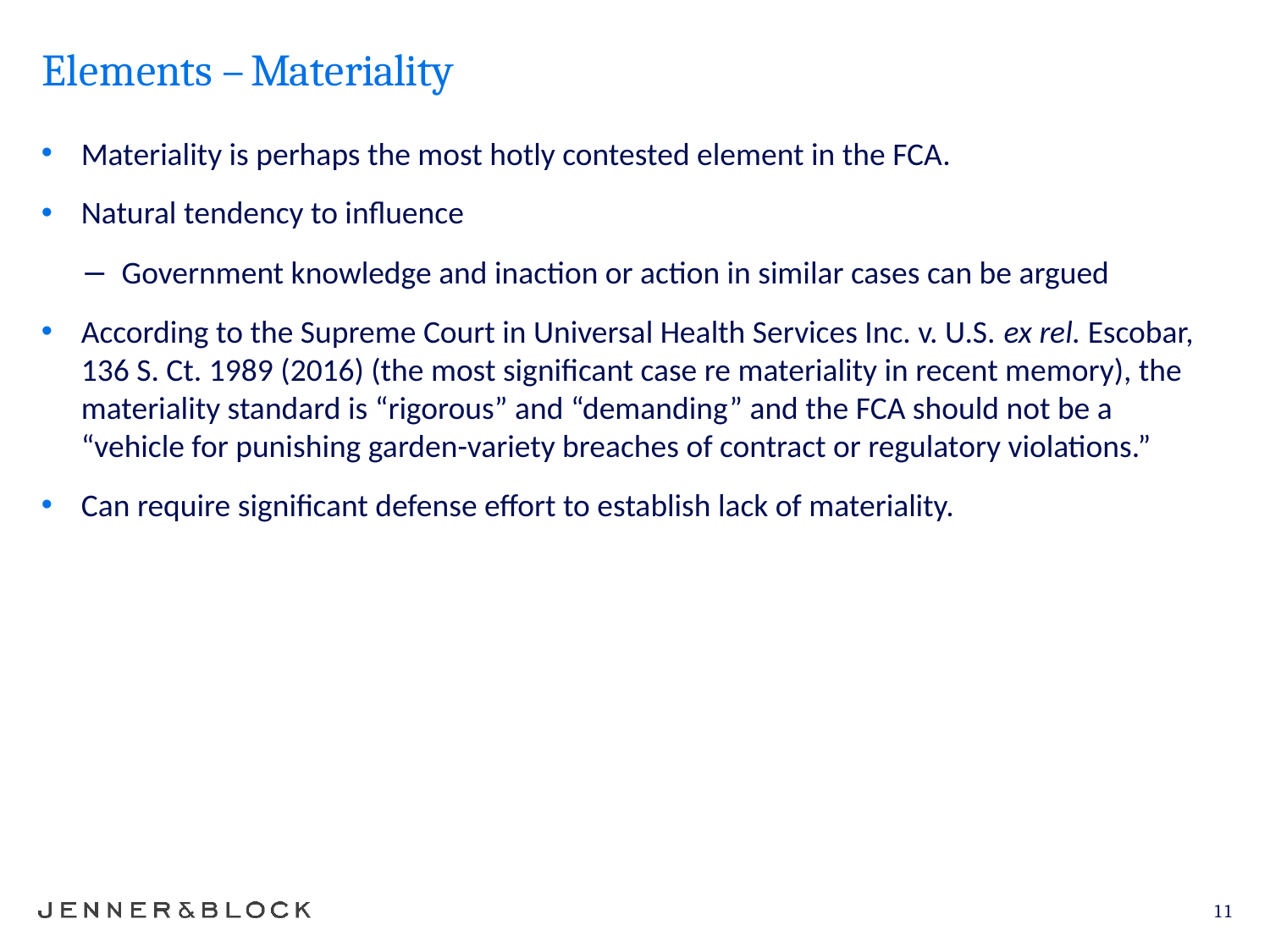

# Elements – Materiality
Materiality is perhaps the most hotly contested element in the FCA.
Natural tendency to influence
Government knowledge and inaction or action in similar cases can be argued
According to the Supreme Court in Universal Health Services Inc. v. U.S. ex rel. Escobar, 136 S. Ct. 1989 (2016) (the most significant case re materiality in recent memory), the materiality standard is “rigorous” and “demanding” and the FCA should not be a “vehicle for punishing garden-variety breaches of contract or regulatory violations.”
Can require significant defense effort to establish lack of materiality.